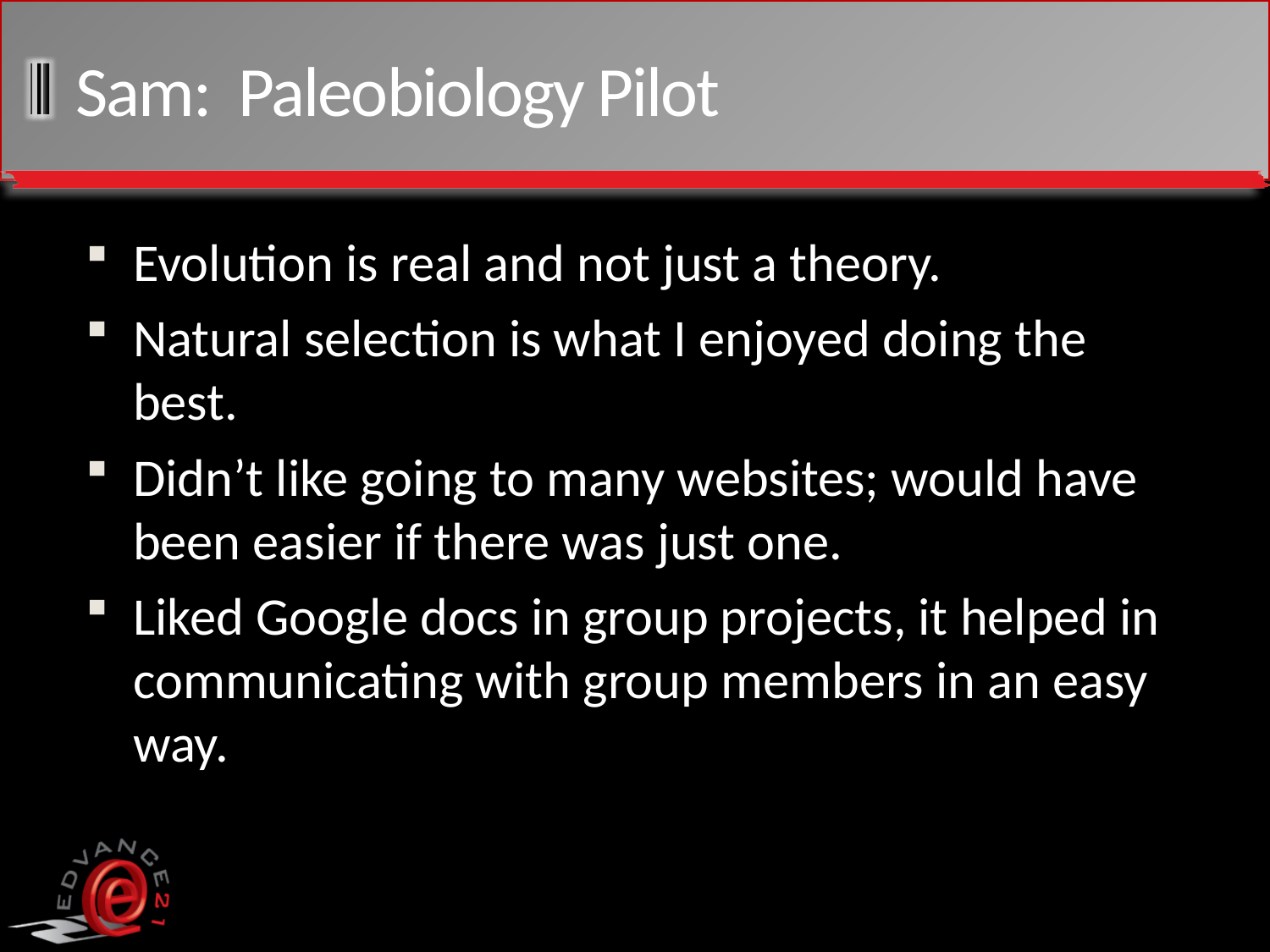

# Sam:  Paleobiology Pilot
Evolution is real and not just a theory.
Natural selection is what I enjoyed doing the best.
Didn’t like going to many websites; would have been easier if there was just one.
Liked Google docs in group projects, it helped in communicating with group members in an easy way.